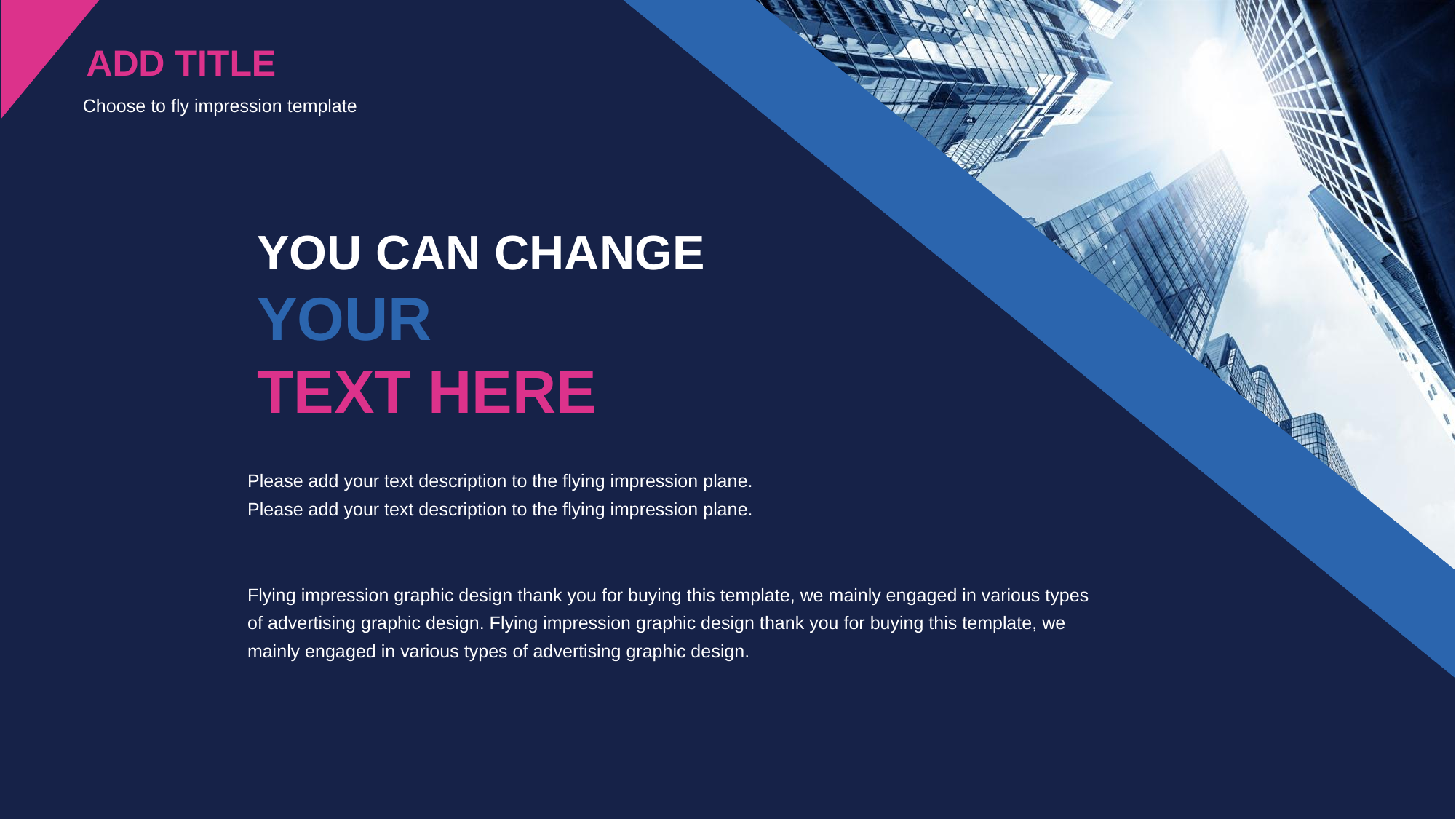

ADD TITLE
Choose to fly impression template
YOU CAN CHANGE
YOUR
TEXT HERE
Please add your text description to the flying impression plane. Please add your text description to the flying impression plane.
Flying impression graphic design thank you for buying this template, we mainly engaged in various types of advertising graphic design. Flying impression graphic design thank you for buying this template, we mainly engaged in various types of advertising graphic design.